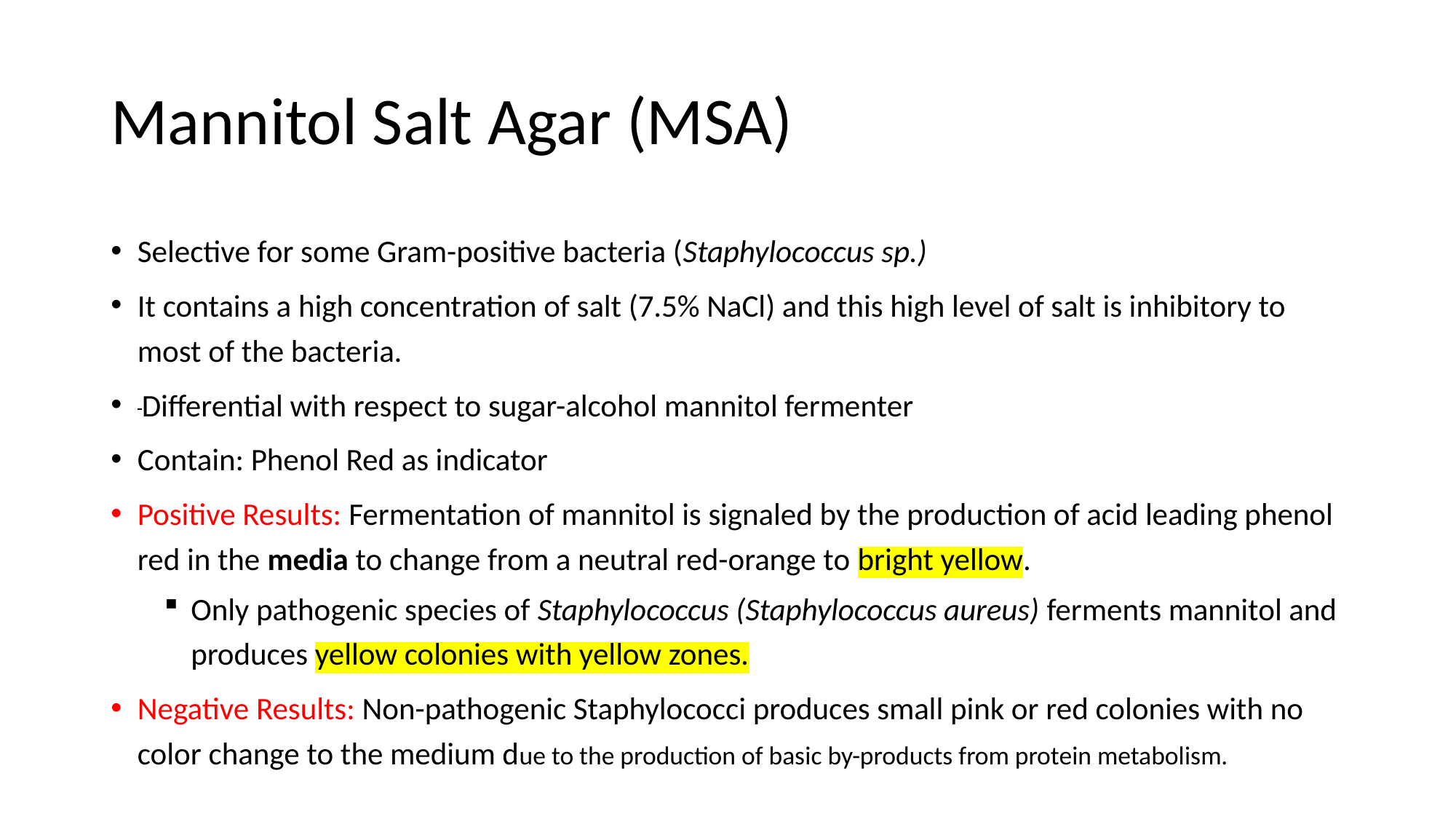

# Mannitol Salt Agar (MSA)
Selective for some Gram-positive bacteria (Staphylococcus sp.)
It contains a high concentration of salt (7.5% NaCl) and this high level of salt is inhibitory to most of the bacteria.
 Differential with respect to sugar-alcohol mannitol fermenter
Contain: Phenol Red as indicator
Positive Results: Fermentation of mannitol is signaled by the production of acid leading phenol red in the media to change from a neutral red-orange to bright yellow.
Only pathogenic species of Staphylococcus (Staphylococcus aureus) ferments mannitol and produces yellow colonies with yellow zones.
Negative Results: Non-pathogenic Staphylococci produces small pink or red colonies with no color change to the medium due to the production of basic by-products from protein metabolism.